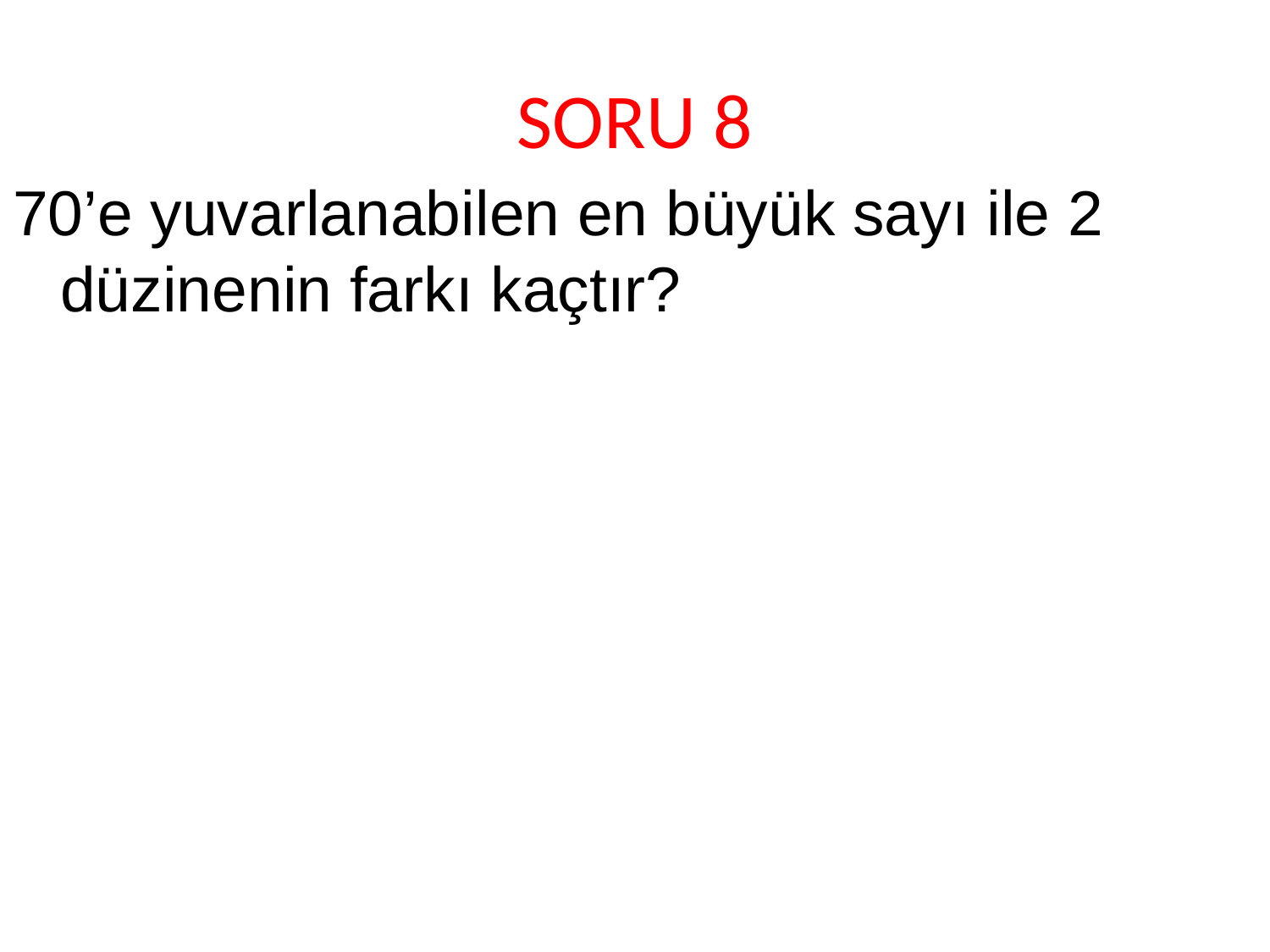

# SORU 8
70’e yuvarlanabilen en büyük sayı ile 2 düzinenin farkı kaçtır?